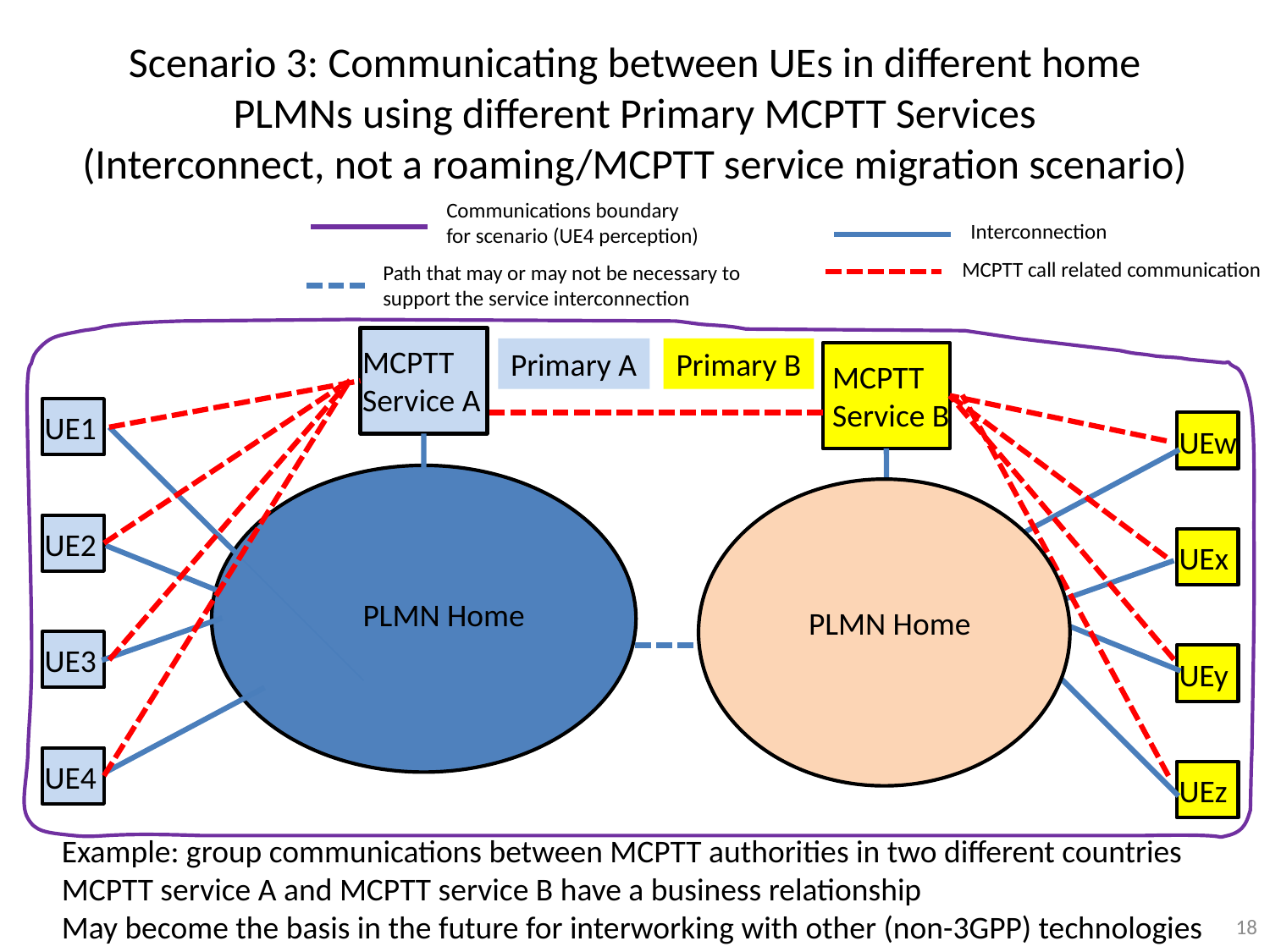

# Scenario 3: Communicating between UEs in different home PLMNs using different Primary MCPTT Services (Interconnect, not a roaming/MCPTT service migration scenario)
Communications boundary for scenario (UE4 perception)
Interconnection
MCPTT call related communication
Path that may or may not be necessary to support the service interconnection

MCPTT
Service A
Primary A
Primary B

MCPTT
Service B

UE1

UEw

UE2

UEx
PLMN Home
PLMN Home

UE3

UEy

UE4

UEz
Example: group communications between MCPTT authorities in two different countries
MCPTT service A and MCPTT service B have a business relationship
May become the basis in the future for interworking with other (non-3GPP) technologies
18